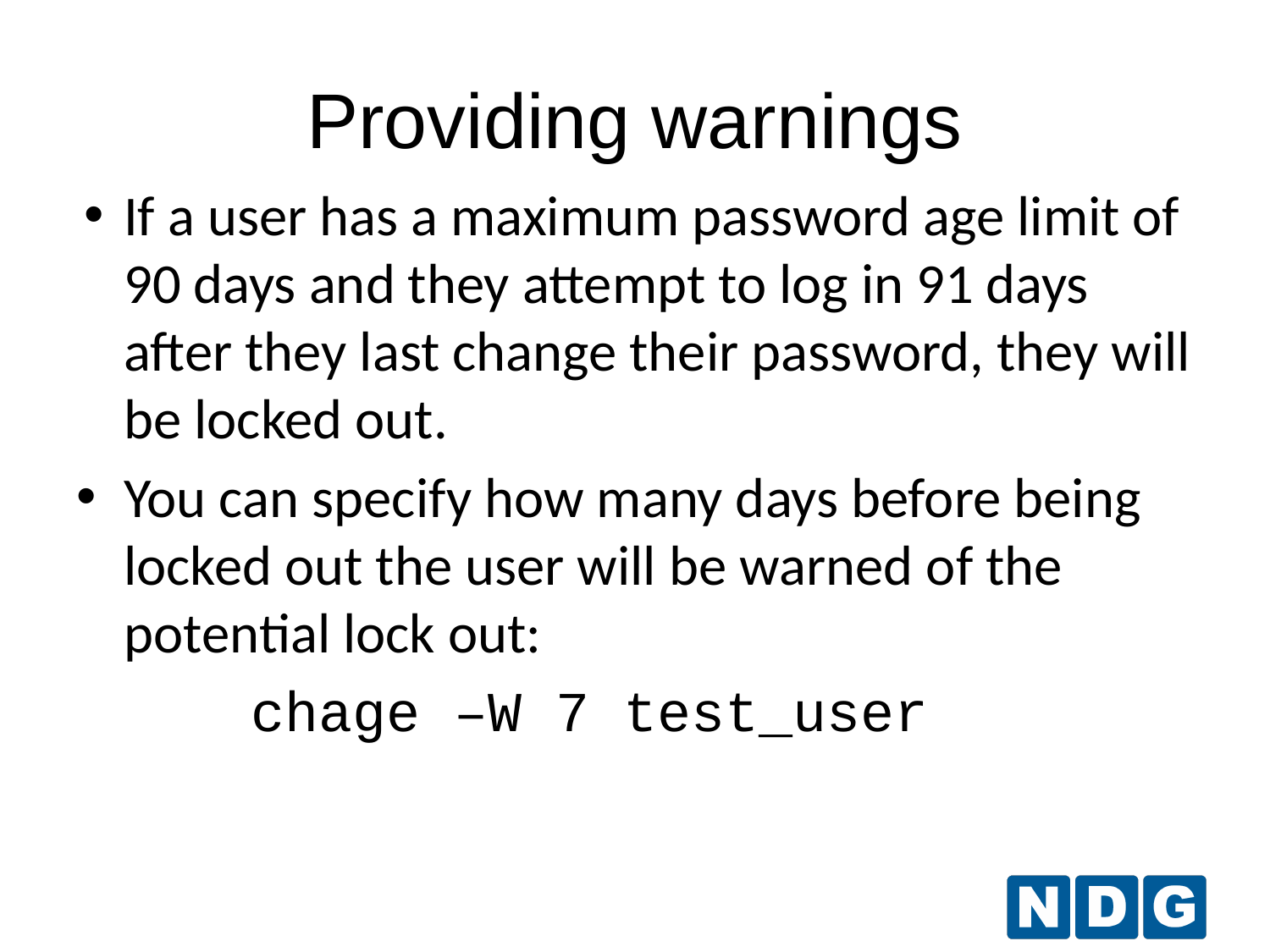

Providing warnings
If a user has a maximum password age limit of 90 days and they attempt to log in 91 days after they last change their password, they will be locked out.
You can specify how many days before being locked out the user will be warned of the potential lock out:
chage –W 7 test_user